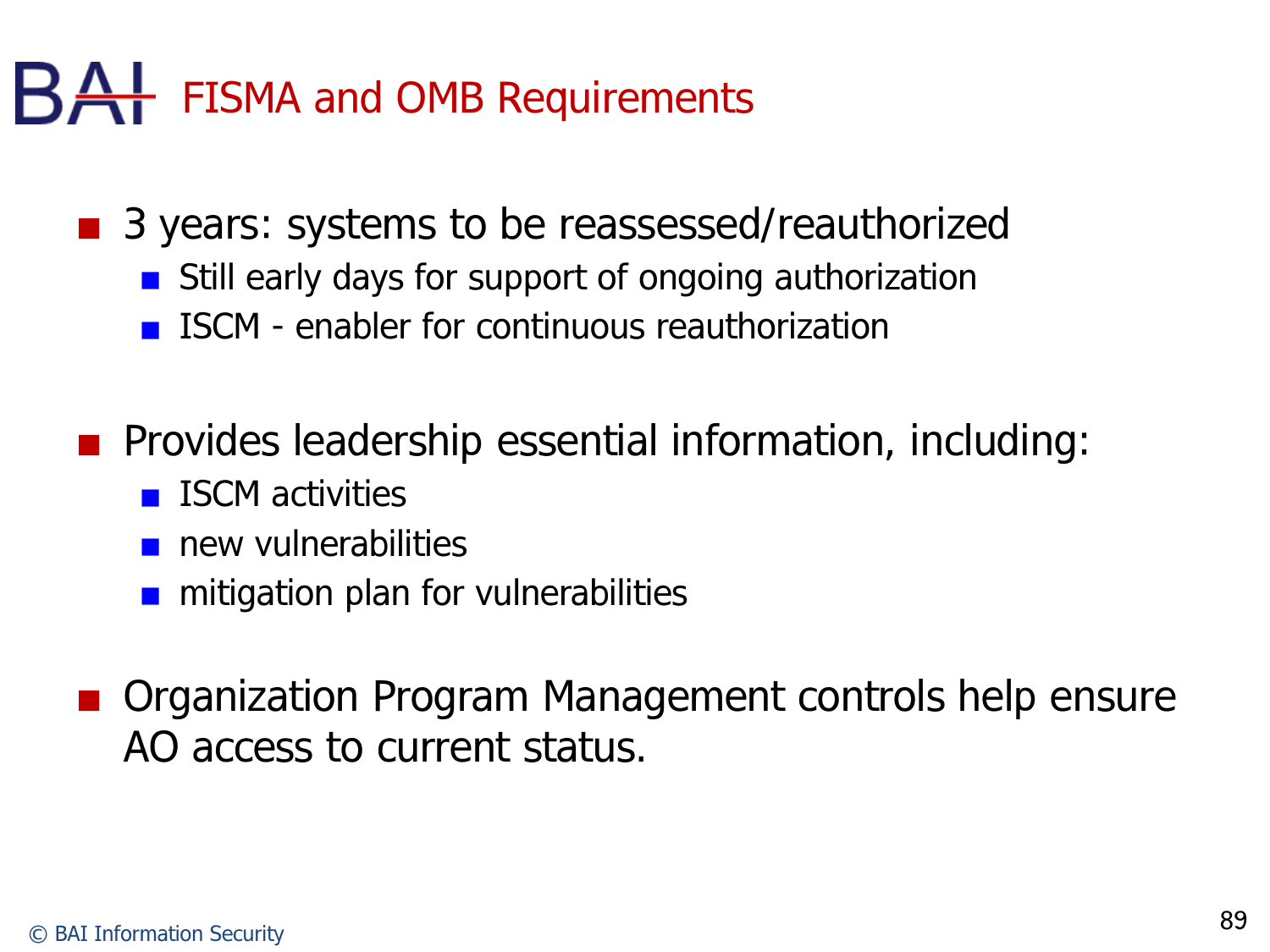

# FISMA and OMB Requirements
3 years: systems to be reassessed/reauthorized
Still early days for support of ongoing authorization
ISCM - enabler for continuous reauthorization

Provides leadership essential information, including:
ISCM activities
new vulnerabilities
mitigation plan for vulnerabilities

Organization Program Management controls help ensure AO access to current status.